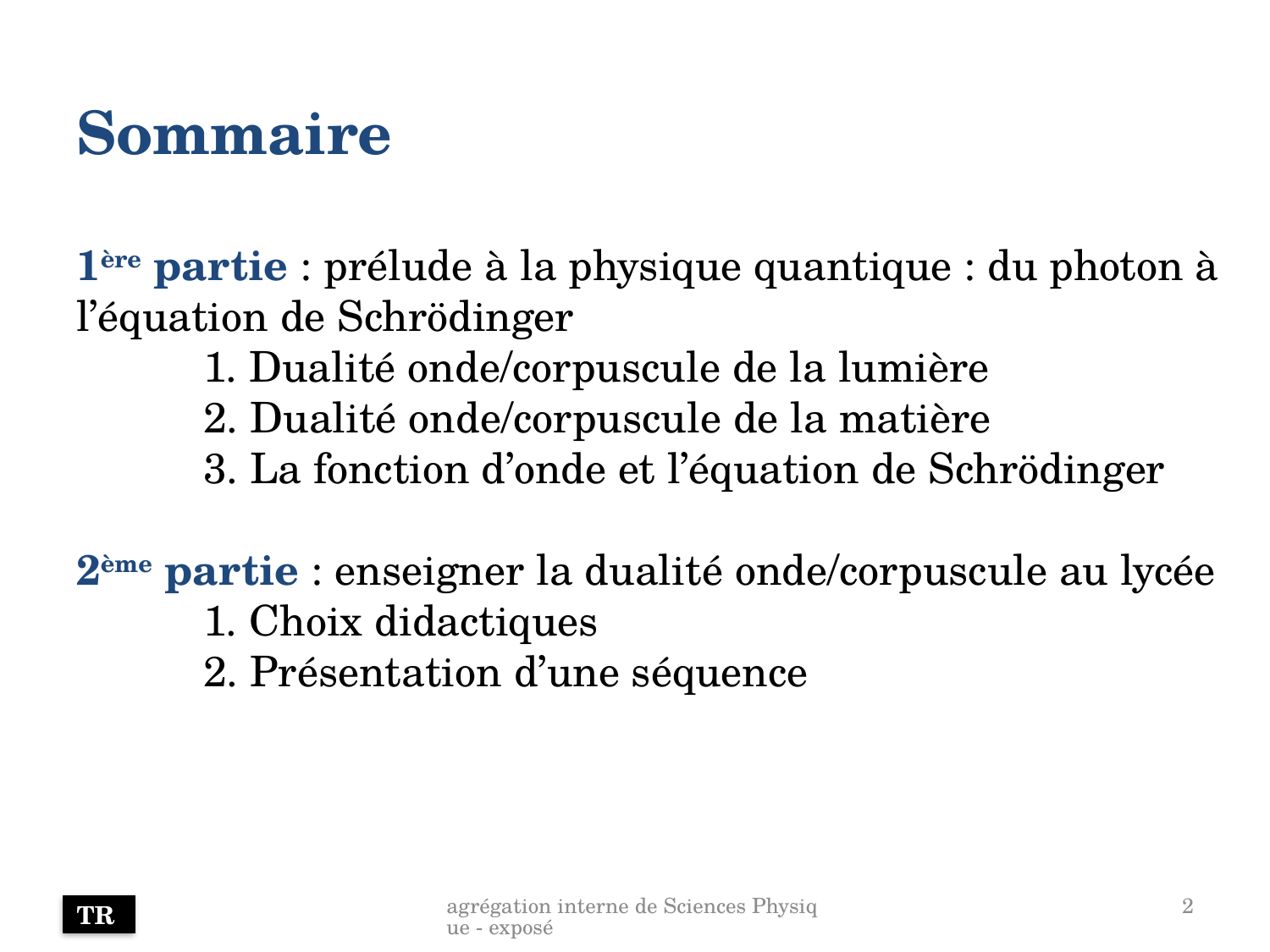

# Sommaire 1ère partie : prélude à la physique quantique : du photon à l’équation de Schrödinger 1. Dualité onde/corpuscule de la lumière 2. Dualité onde/corpuscule de la matière 3. La fonction d’onde et l’équation de Schrödinger 2ème partie : enseigner la dualité onde/corpuscule au lycée 1. Choix didactiques 2. Présentation d’une séquence
agrégation interne de Sciences Physique - exposé
2
TR